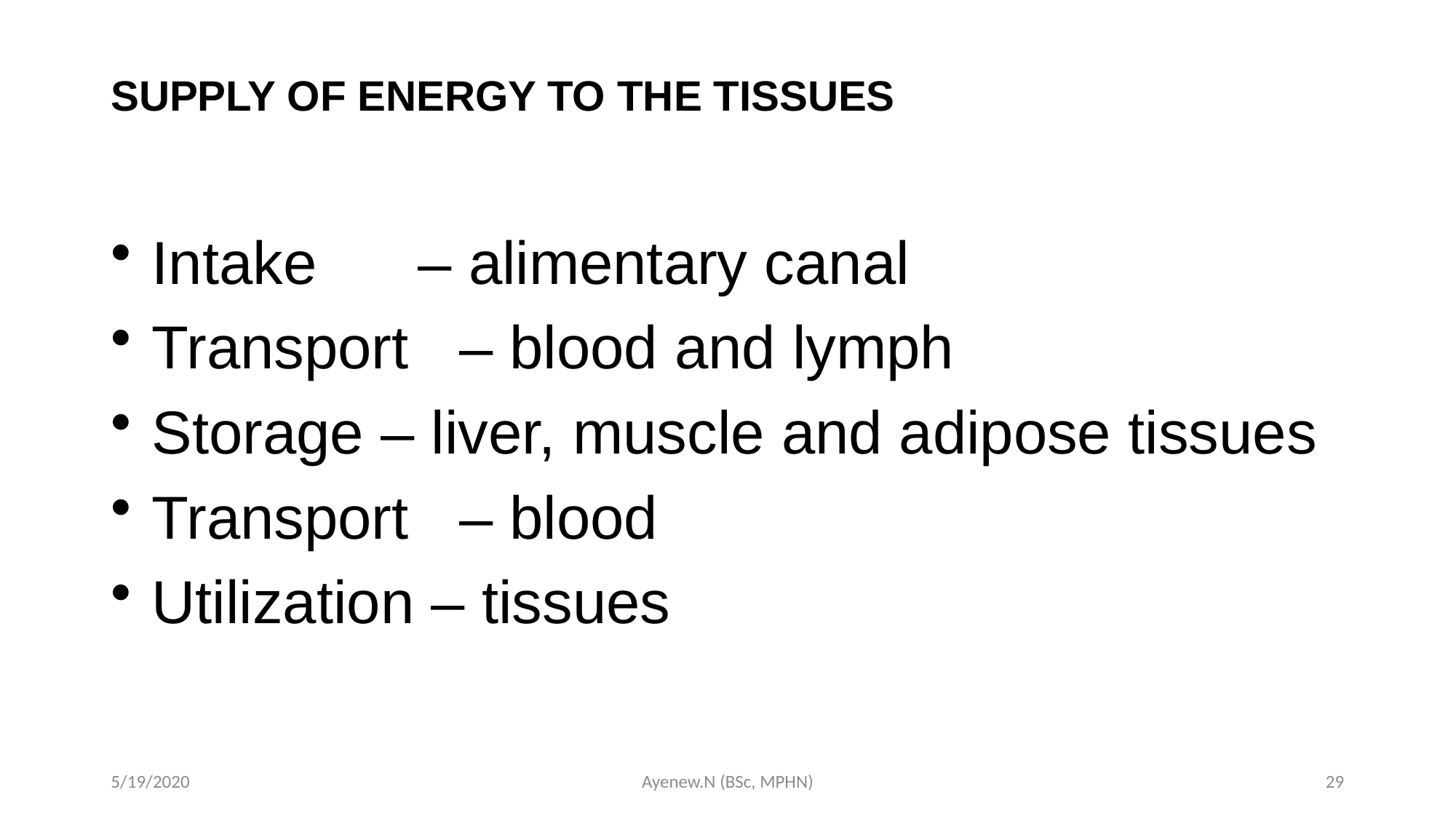

# SUPPLY OF ENERGY TO THE TISSUES
Intake      – alimentary canal
Transport   – blood and lymph
Storage – liver, muscle and adipose tissues
Transport   – blood
Utilization – tissues

5/19/2020
Ayenew.N (BSc, MPHN)
29